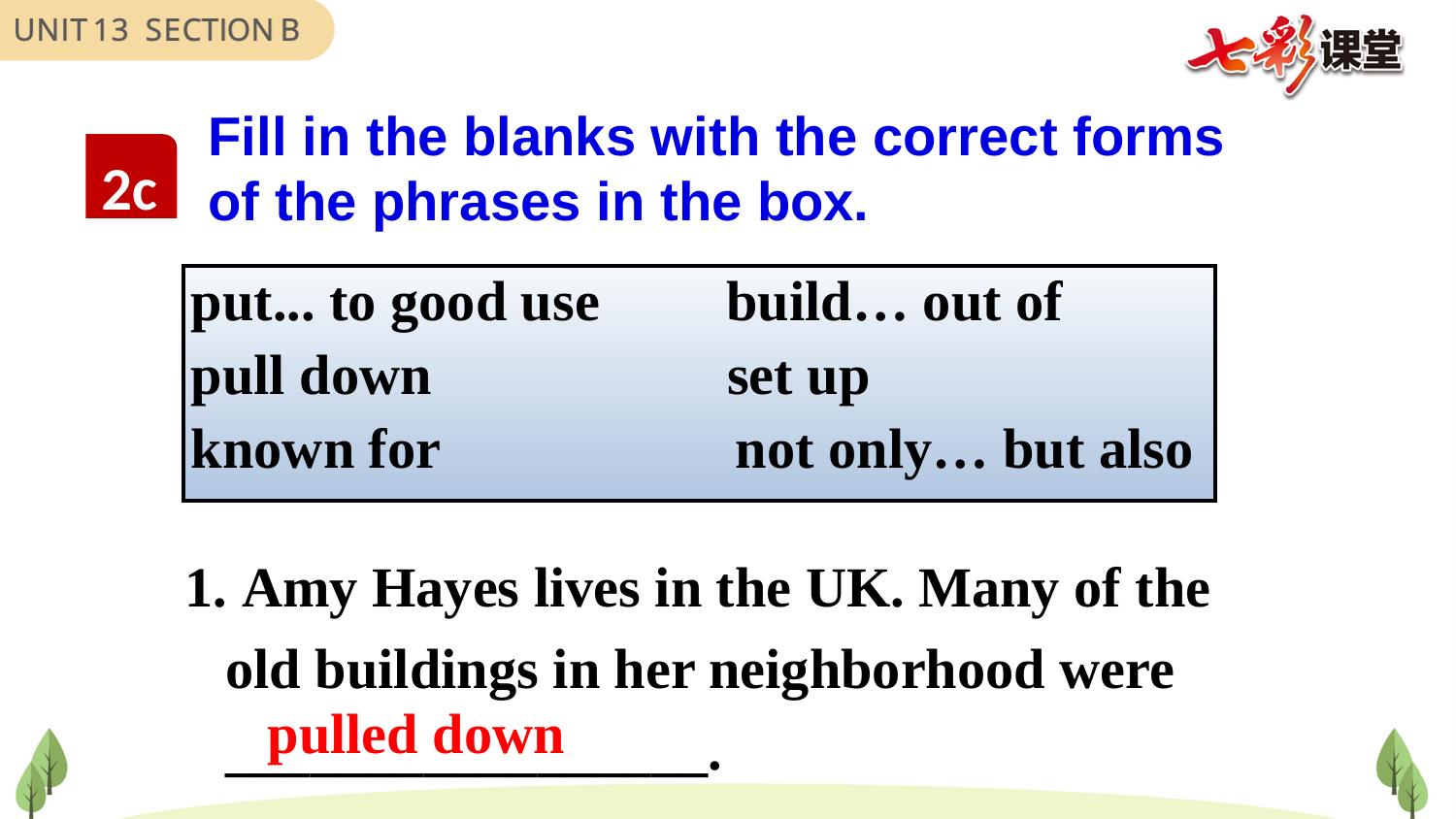

Fill in the blanks with the correct forms of the phrases in the box.
2c
| put... to good use build… out of pull down set up known for not only… but also |
| --- |
 Amy Hayes lives in the UK. Many of the old buildings in her neighborhood were _________________.
pulled down